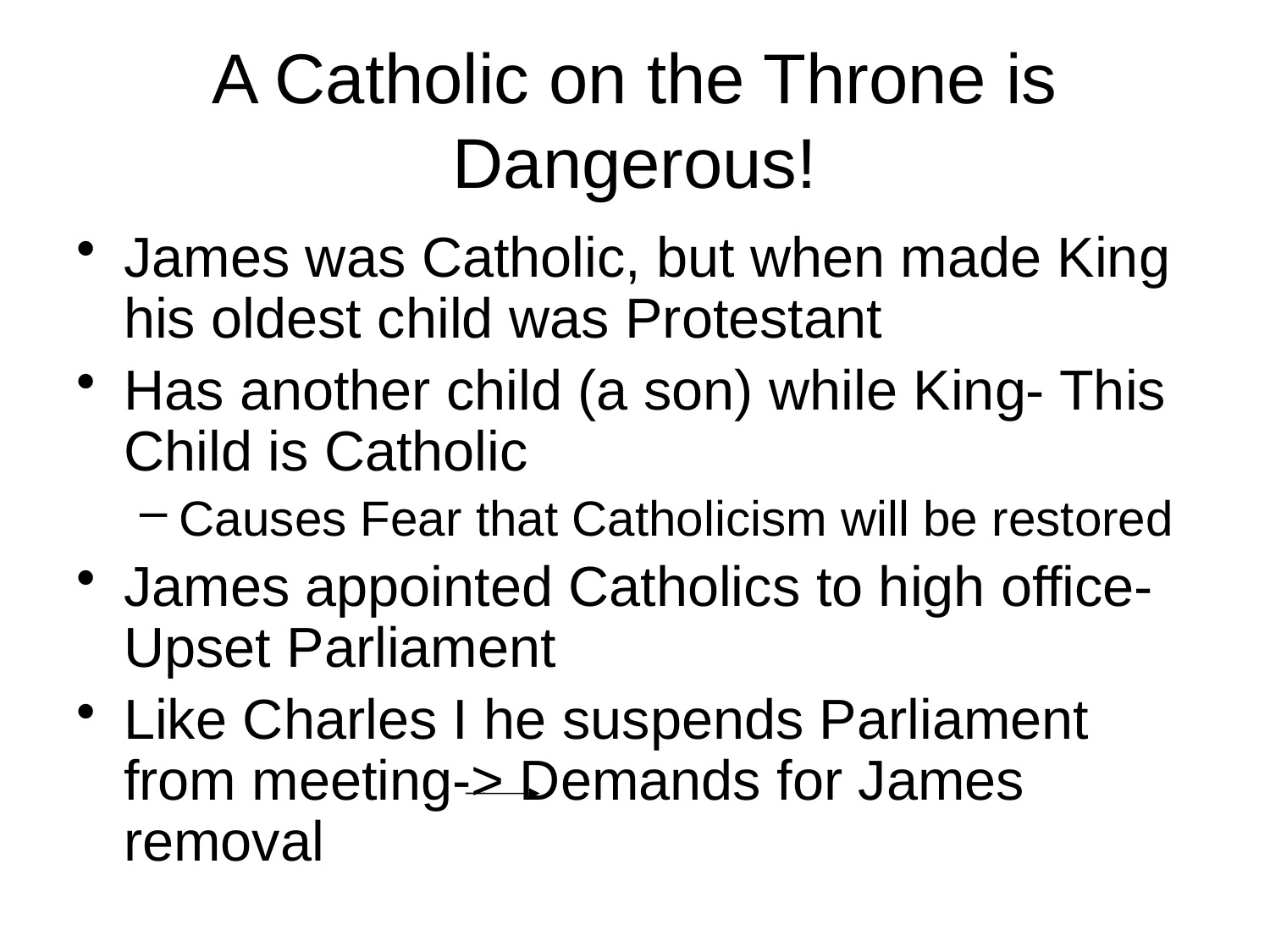

# A Catholic on the Throne is Dangerous!
James was Catholic, but when made King his oldest child was Protestant
Has another child (a son) while King- This Child is Catholic
Causes Fear that Catholicism will be restored
James appointed Catholics to high office- Upset Parliament
Like Charles I he suspends Parliament from meeting-> Demands for James removal